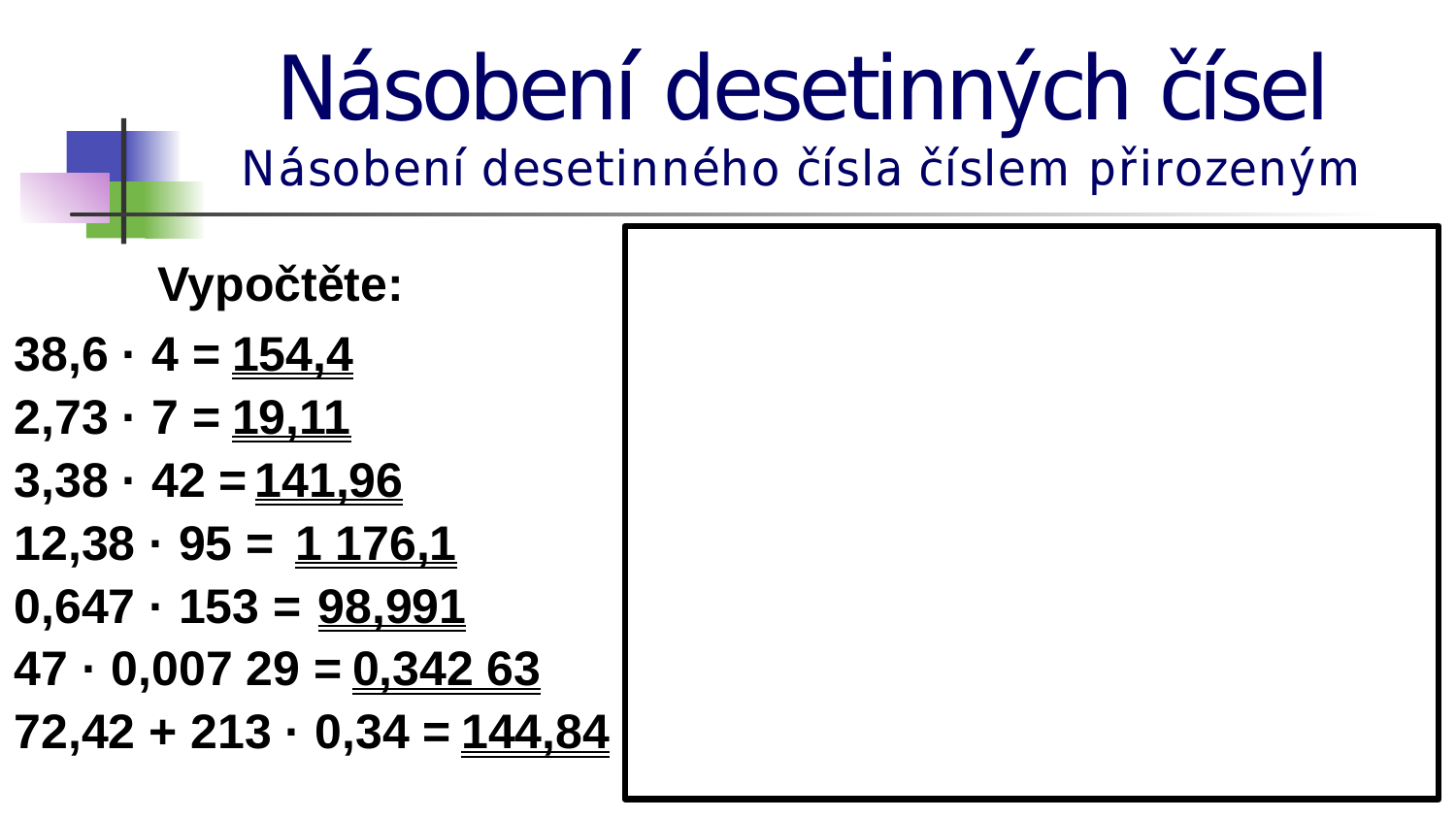

# Násobení desetinných čísel Násobení desetinného čísla číslem přirozeným

Vypočtěte:
38,6 · 4 =
154,4
2,73 · 7 =
19,11
3,38 · 42 =
141,96
12,38 · 95 =
1 176,1
0,647 · 153 =
98,991
47 · 0,007 29 =
0,342 63
72,42 + 213 · 0,34 =
144,84